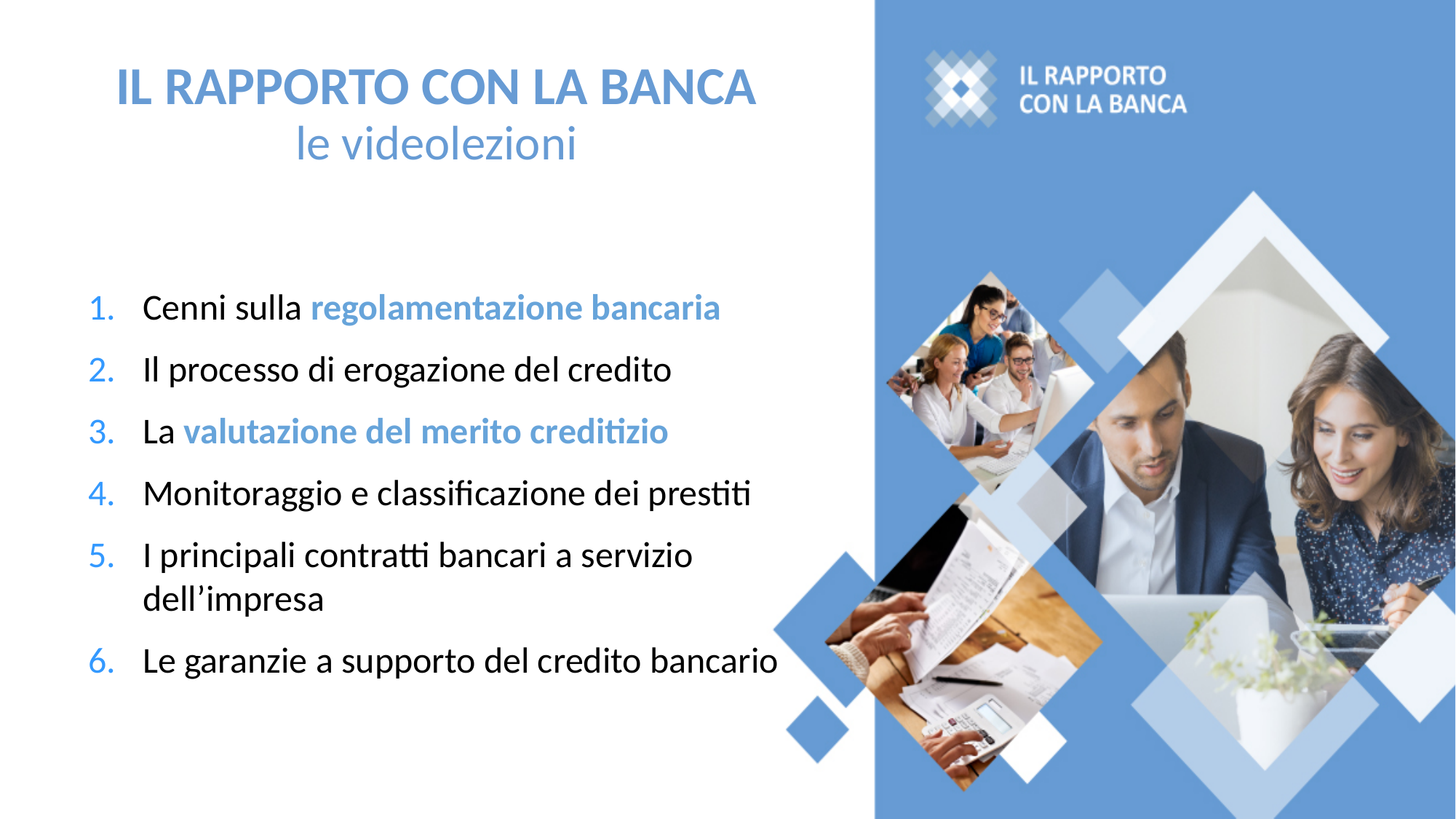

Leonardo Nafissi <l.nafissi@fcgconsulting.it>
IL RAPPORTO CON LA BANCA
le videolezioni
Cenni sulla regolamentazione bancaria
Il processo di erogazione del credito
La valutazione del merito creditizio
Monitoraggio e classificazione dei prestiti
I principali contratti bancari a servizio dell’impresa
Le garanzie a supporto del credito bancario